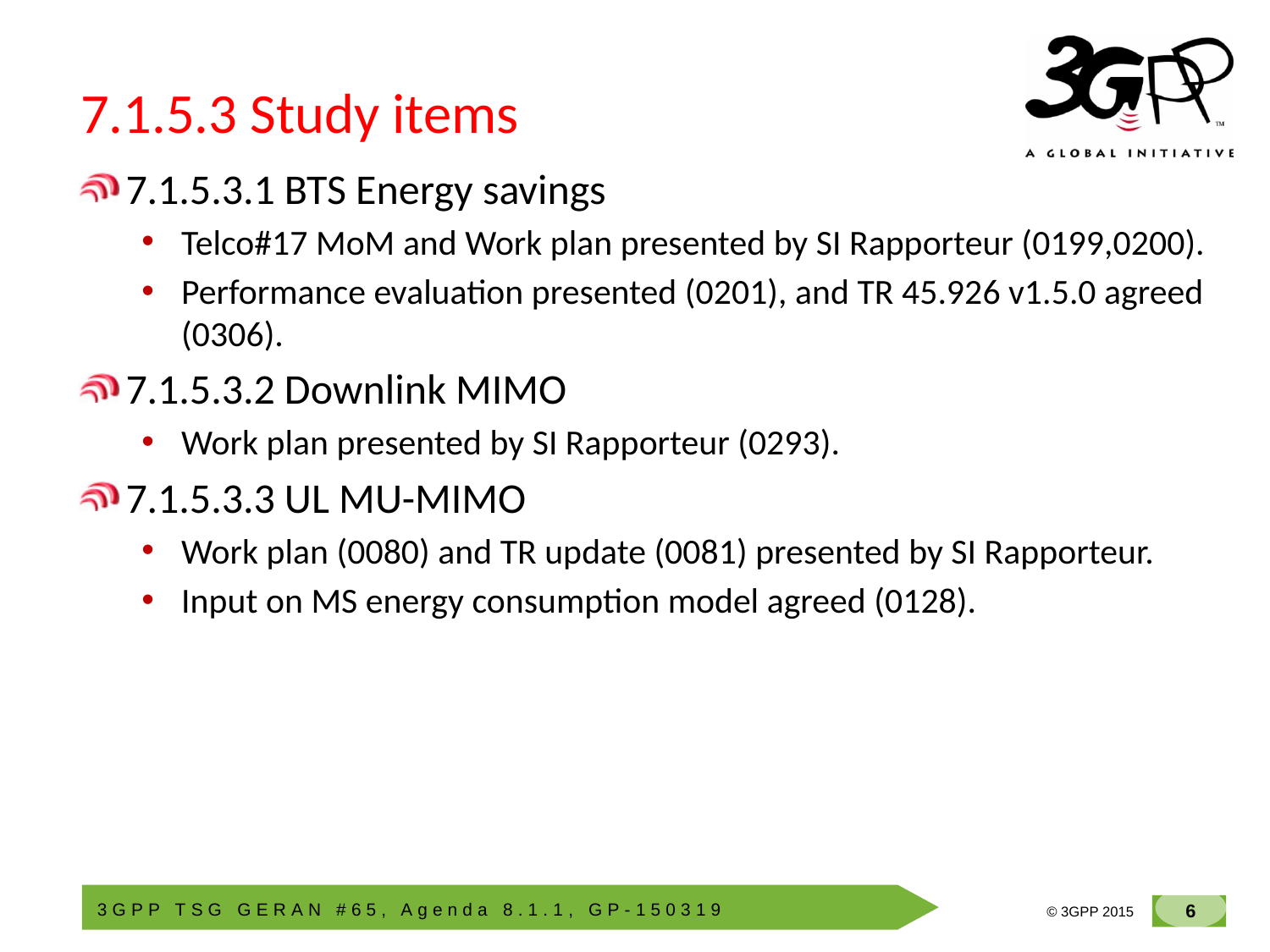

# 7.1.5.3 Study items
7.1.5.3.1 BTS Energy savings
Telco#17 MoM and Work plan presented by SI Rapporteur (0199,0200).
Performance evaluation presented (0201), and TR 45.926 v1.5.0 agreed (0306).
7.1.5.3.2 Downlink MIMO
Work plan presented by SI Rapporteur (0293).
7.1.5.3.3 UL MU-MIMO
Work plan (0080) and TR update (0081) presented by SI Rapporteur.
Input on MS energy consumption model agreed (0128).